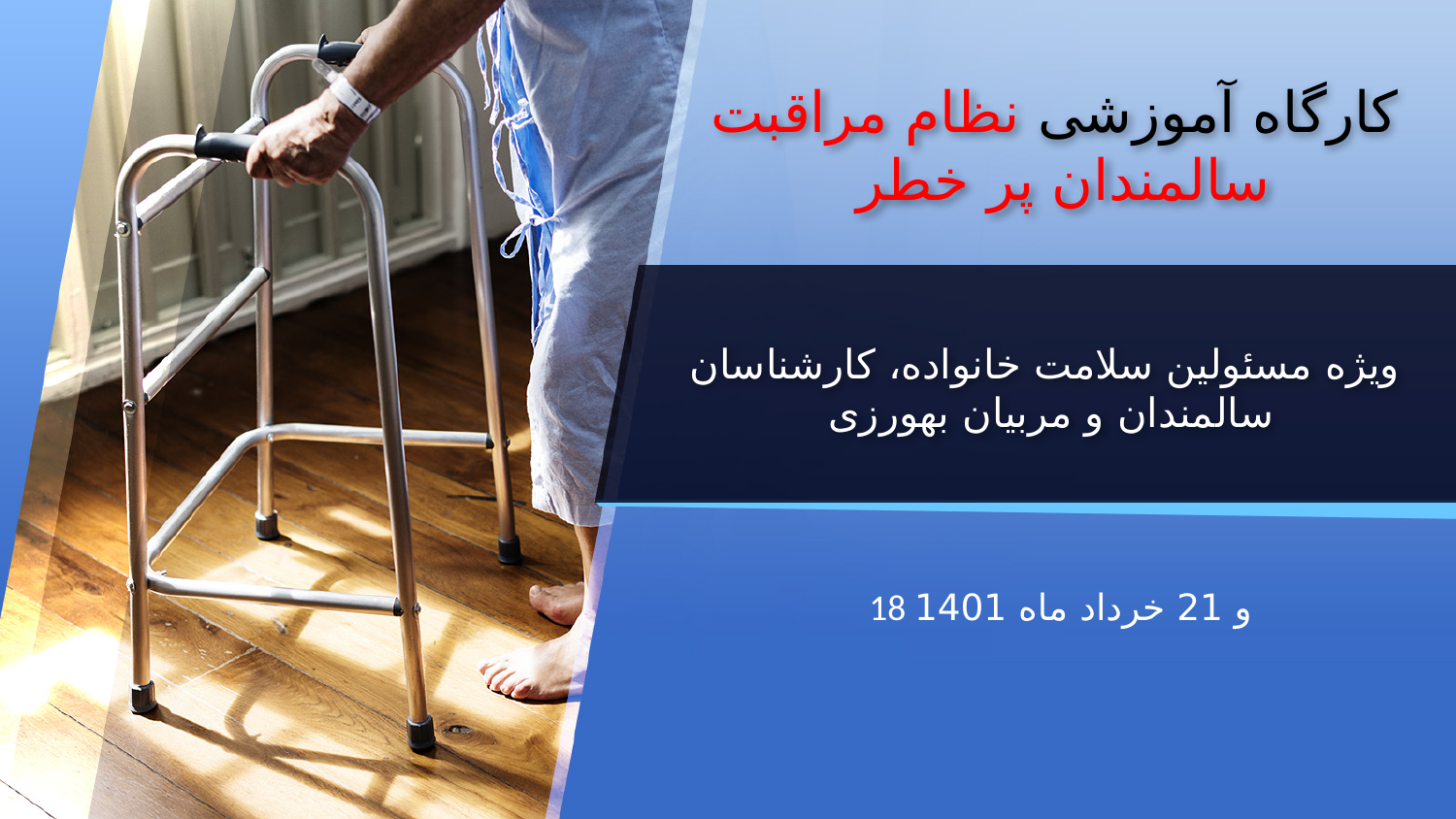

# کارگاه آموزشی نظام مراقبت سالمندان پر خطر
ویژه مسئولین سلامت خانواده، کارشناسان سالمندان و مربیان بهورزی
18 و 21 خرداد ماه 1401